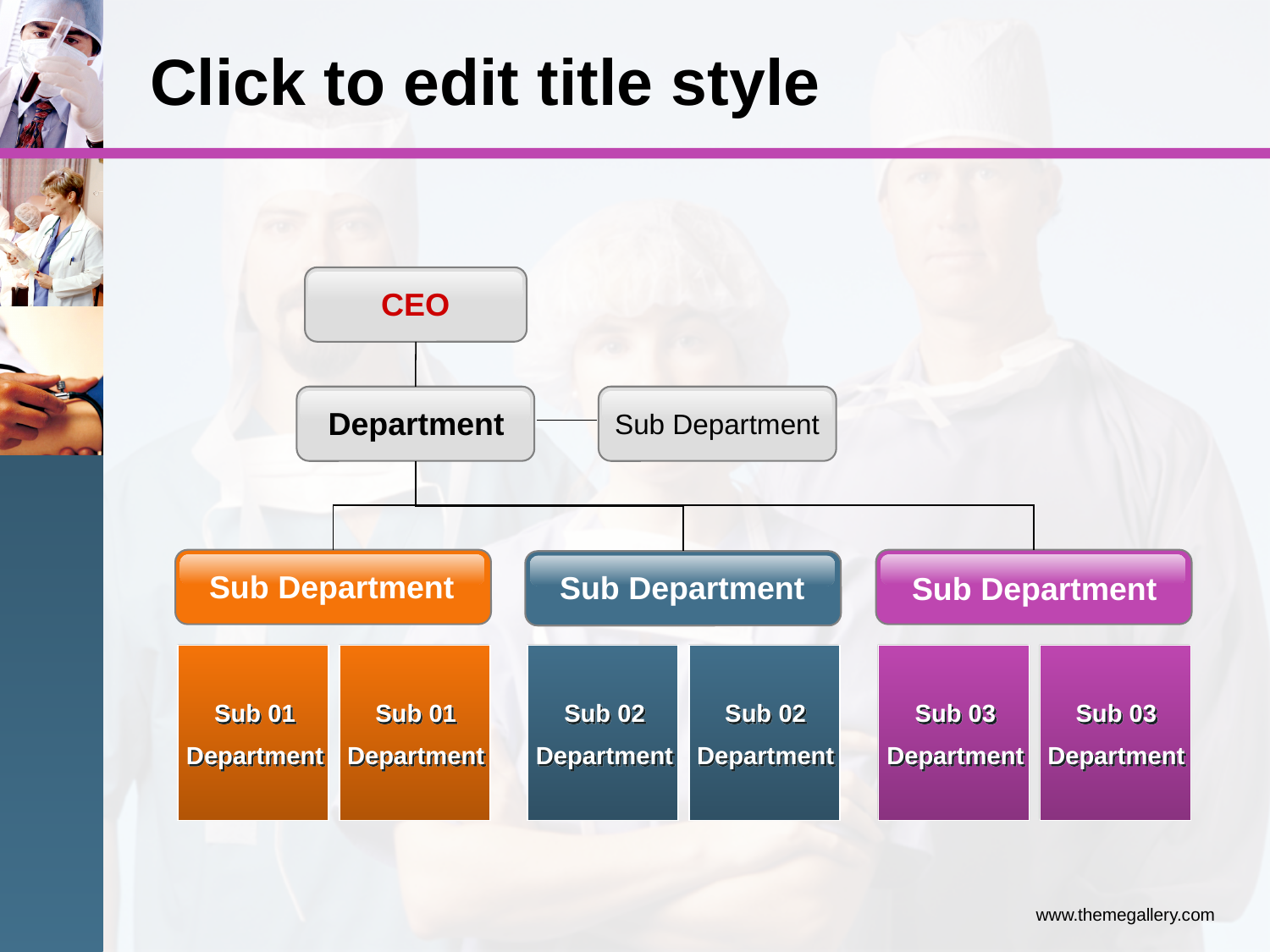

# Click to edit title style

CEO

Department
Sub Department

Sub Department
Sub Department
Sub Department

Sub 01
Department
Sub 01
Department
Sub 02
Department
Sub 02
Department
Sub 03
Department
Sub 03
Department
www.themegallery.com